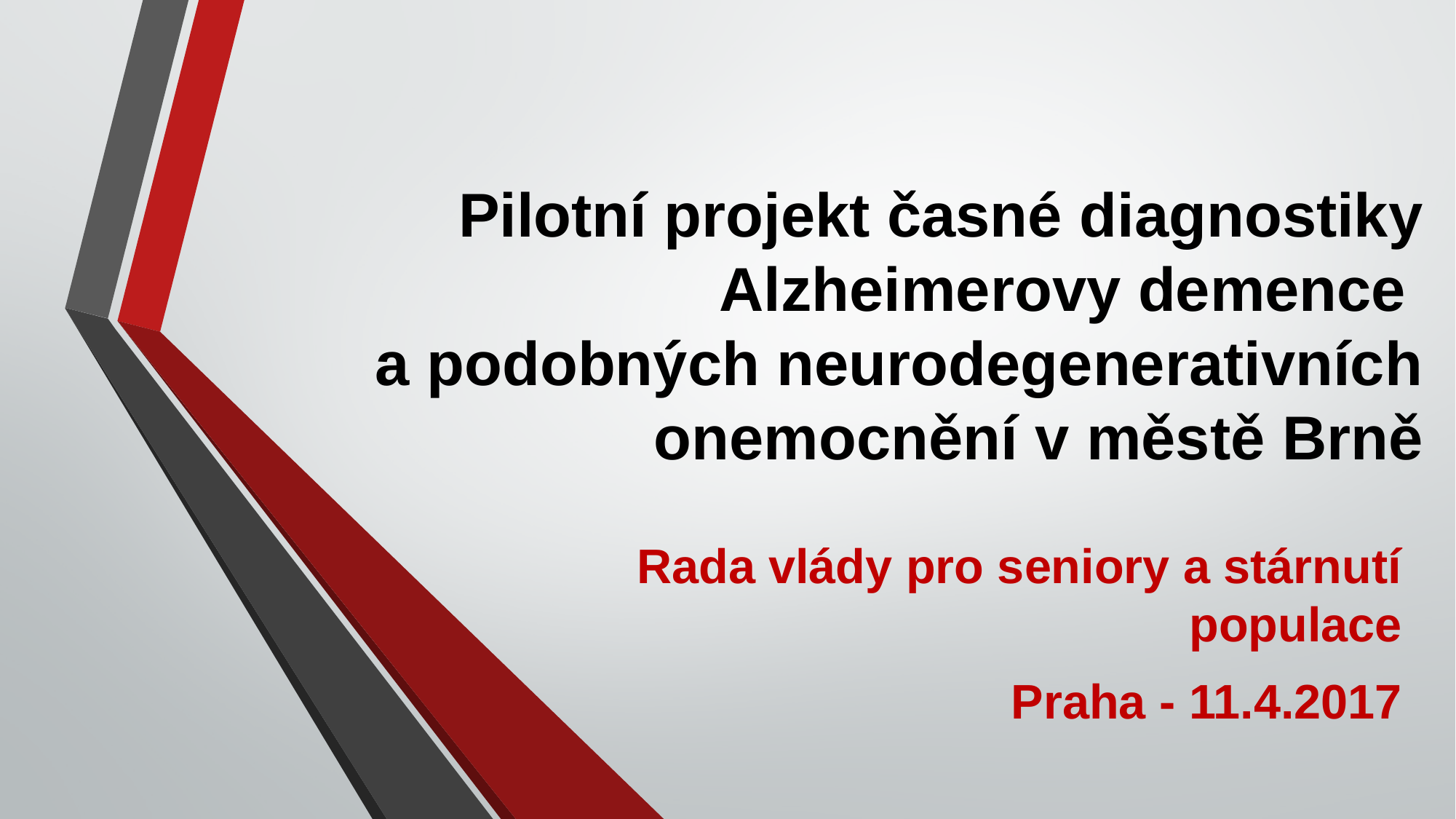

# Pilotní projekt časné diagnostiky Alzheimerovy demence a podobných neurodegenerativních onemocnění v městě Brně
Rada vlády pro seniory a stárnutí populace
 Praha - 11.4.2017